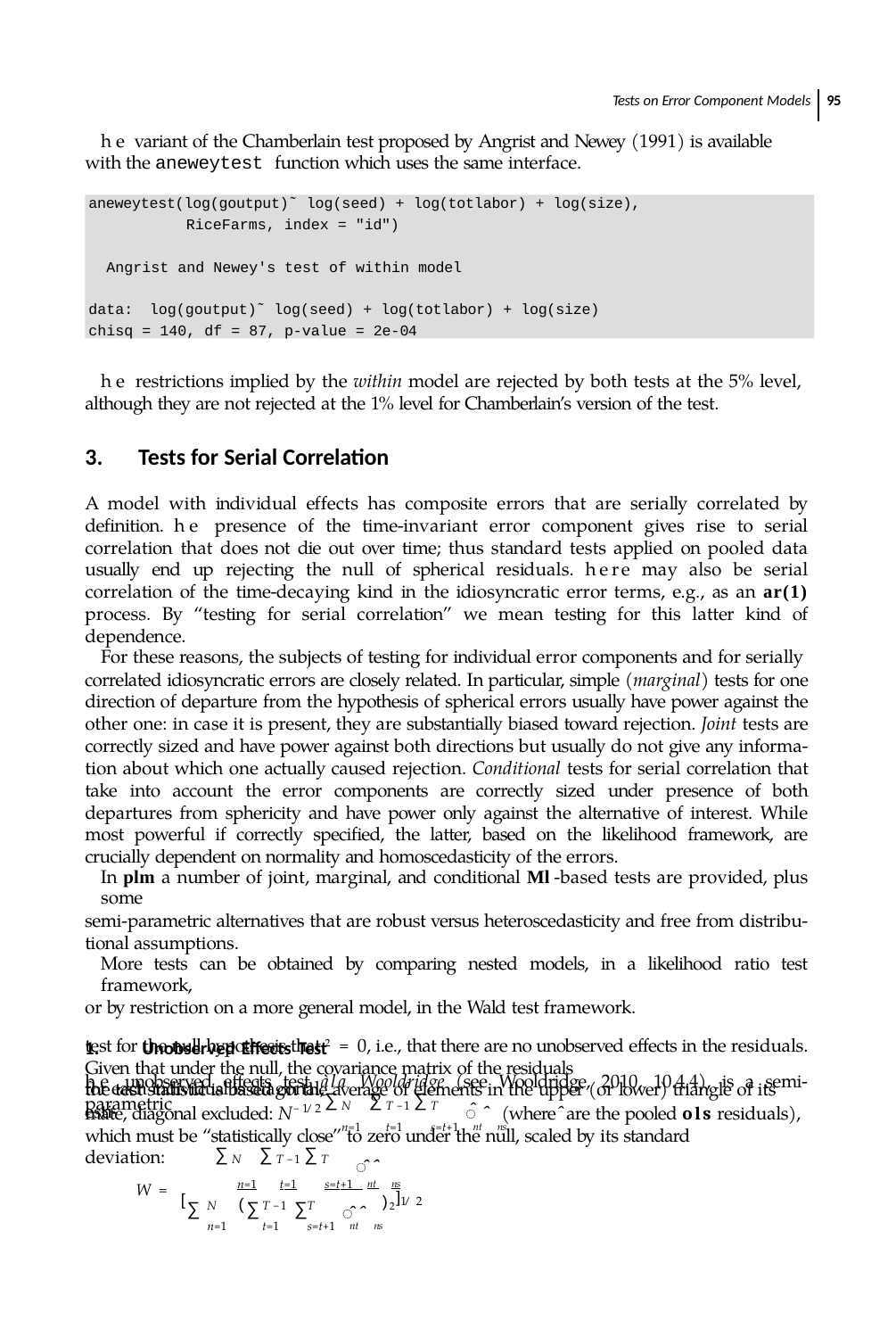

Tests on Error Component Models  95

he variant of the Chamberlain test proposed by Angrist and Newey (1991) is available with the aneweytest function which uses the same interface.

aneweytest(log(goutput) ̃ log(seed) + log(totlabor) + log(size),
RiceFarms, index = "id")

Angrist and Newey's test of within model

data: log(goutput) ̃ log(seed) + log(totlabor) + log(size) chisq = 140, df = 87, p-value = 2e-04
he restrictions implied by the within model are rejected by both tests at the 5% level, although they are not rejected at the 1% level for Chamberlain’s version of the test.

Tests for Serial Correlation

A model with individual effects has composite errors that are serially correlated by deﬁnition. he presence of the time-invariant error component gives rise to serial correlation that does not die out over time; thus standard tests applied on pooled data usually end up rejecting the null of spherical residuals. here may also be serial correlation of the time-decaying kind in the idiosyncratic error terms, e.g., as an ar(1) process. By “testing for serial correlation” we mean testing for this latter kind of dependence.
For these reasons, the subjects of testing for individual error components and for serially
correlated idiosyncratic errors are closely related. In particular, simple (marginal) tests for one direction of departure from the hypothesis of spherical errors usually have power against the other one: in case it is present, they are substantially biased toward rejection. Joint tests are correctly sized and have power against both directions but usually do not give any informa- tion about which one actually caused rejection. Conditional tests for serial correlation that take into account the error components are correctly sized under presence of both departures from sphericity and have power only against the alternative of interest. While most powerful if correctly speciﬁed, the latter, based on the likelihood framework, are crucially dependent on normality and homoscedasticity of the errors.
In plm a number of joint, marginal, and conditional ml-based tests are provided, plus some
semi-parametric alternatives that are robust versus heteroscedasticity and free from distribu- tional assumptions.
More tests can be obtained by comparing nested models, in a likelihood ratio test framework,
or by restriction on a more general model, in the Wald test framework.

Unobserved Effects Test
he unobserved effects test àla Wooldridge (see Wooldridge, 2010, 10.4.4), is a semi-parametric
test for the null hypothesis that 2 = 0, i.e., that there are no unobserved effects in the residuals.

Given that under the null, the covariance matrix of the residuals for each individual is diagonal,
the test statistic is based on the average of elements in the upper (or lower) triangle of its esti-
∑	∑	∑
N	T −1	T
−1∕2
mate, diagonal excluded: N
̂ ̂ (where ̂ are the pooled ols residuals),
n=1	t=1	s=t+1  nt ns
which must be “statistically close” to zero under the null, scaled by its standard deviation:
∑	∑	∑
N	T −1	T
̂ ̂
W = 	n=1	t=1	s=t+1  nt ns
)2]1∕2
[∑	(∑	∑
N	T −1	T
̂ ̂
n=1	t=1	s=t+1  nt ns